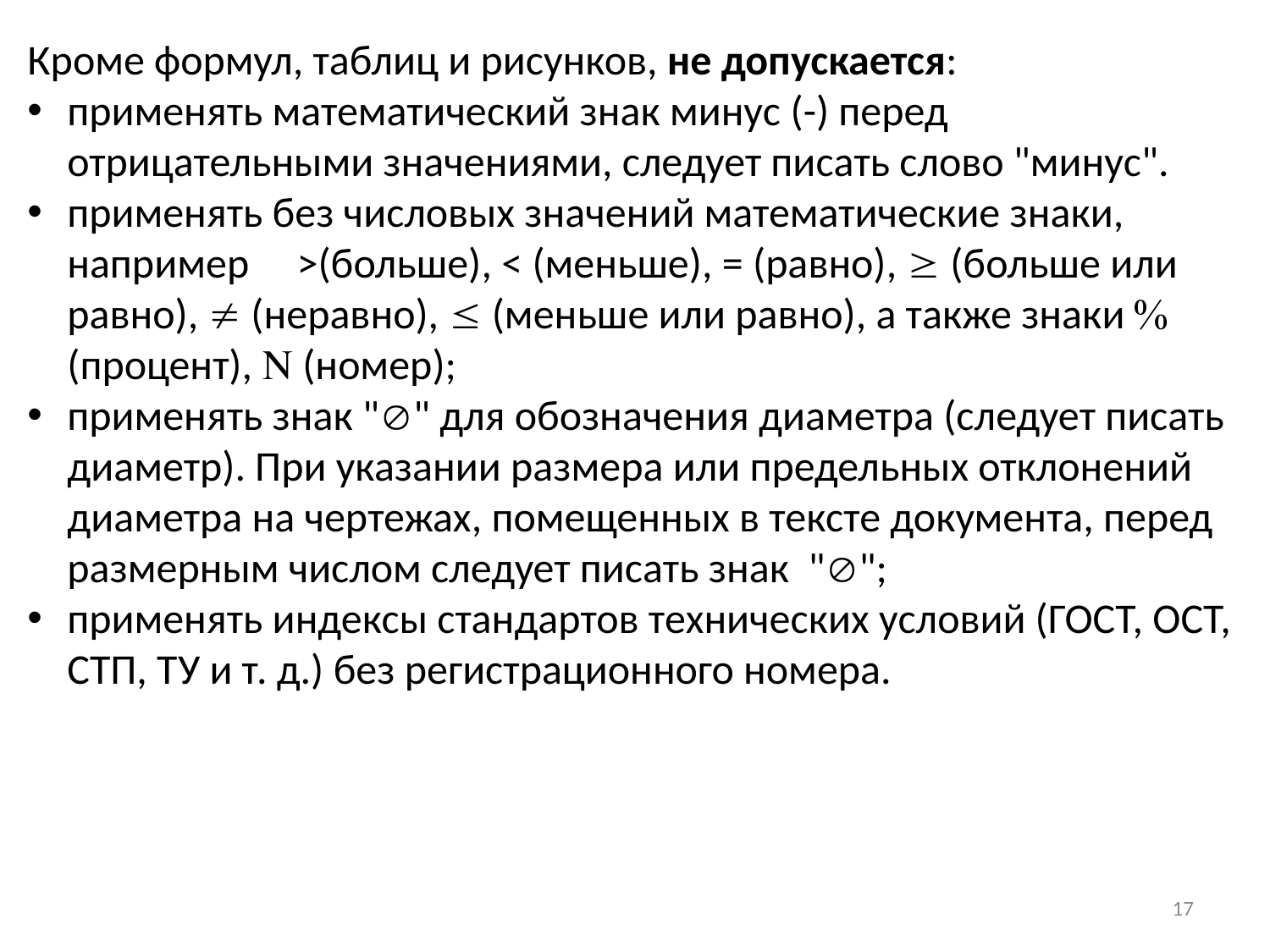

Кроме формул, таблиц и рисунков, не допускается:
применять математический знак минус (-) перед отрицательными значениями, следует писать слово "минус".
применять без числовых значений математические знаки, например     >(больше), < (меньше), = (равно), ≥ (больше или равно), ≠ (неравно), ≤ (меньше или равно), а также знаки % (процент), Ν (номер);
применять знак "∅" для обозначения диаметра (следует писать диаметр). При указании размера или предельных отклонений диаметра на чертежах, помещенных в тексте документа, перед размерным числом следует писать знак  "∅";
применять индексы стандартов технических условий (ГОСТ, ОСТ, СТП, ТУ и т. д.) без регистрационного номера.
17